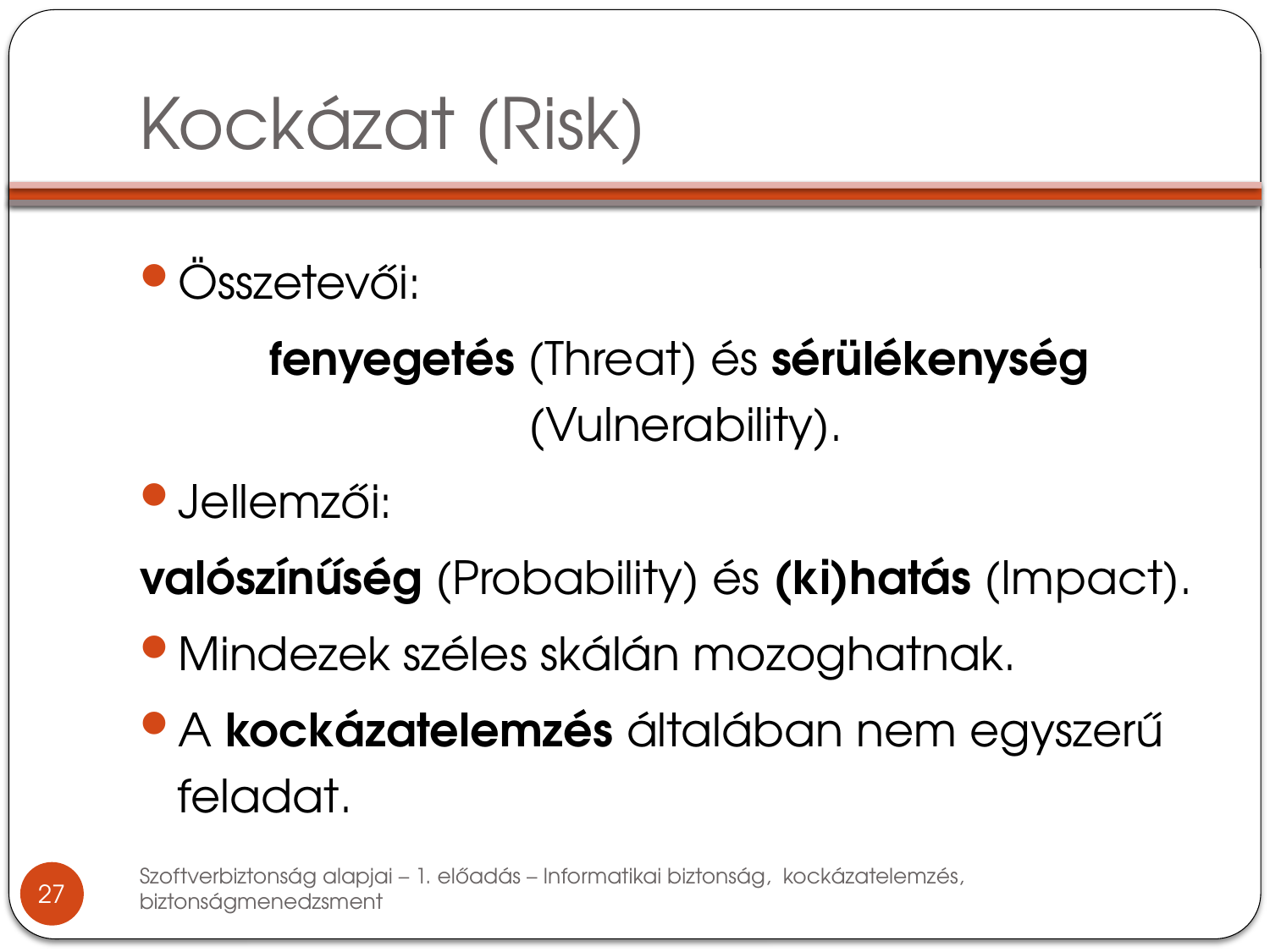

# Kockázat (Risk)
Összetevői:
  fenyegetés (Threat) és sérülékenység (Vulnerability).
Jellemzői:
valószínűség (Probability) és (ki)hatás (Impact).
Mindezek széles skálán mozoghatnak.
A kockázatelemzés általában nem egyszerű feladat.

Szoftverbiztonság alapjai – 1. előadás – Informatikai biztonság,  kockázatelemzés, biztonságmenedzsment
27